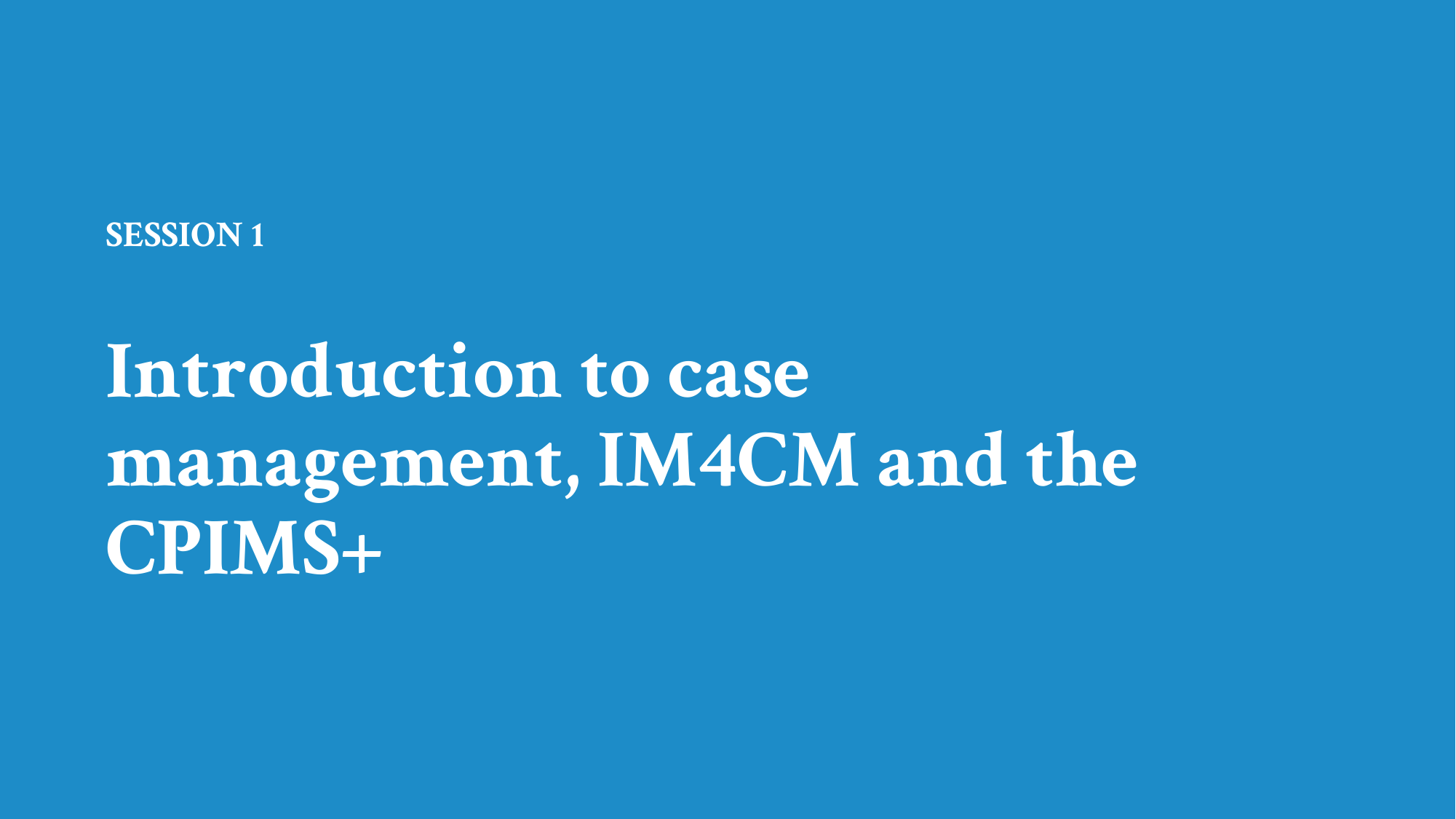

SESSION 1
Introduction to case management, IM4CM and the CPIMS+